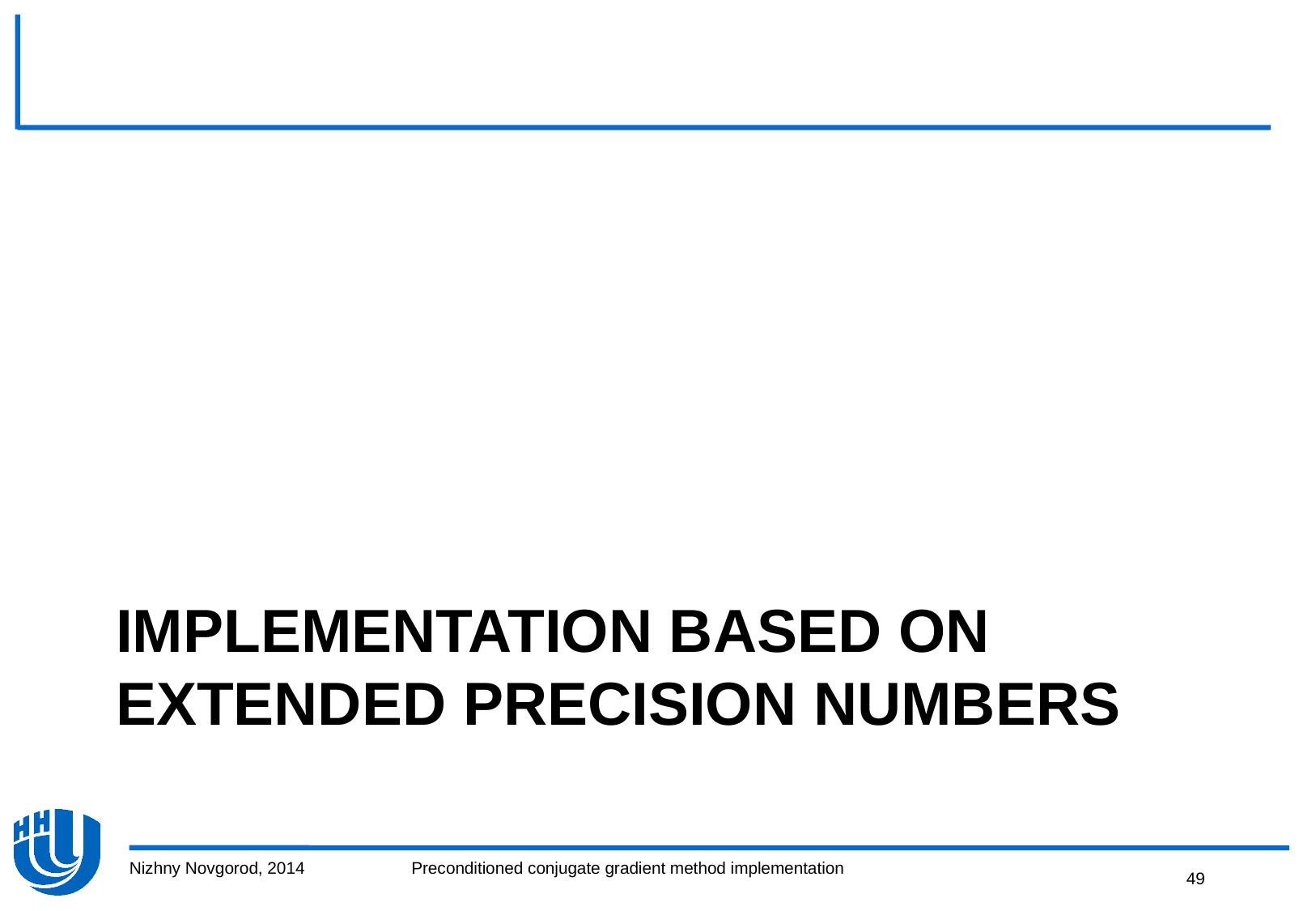

# Implementation based on extended precision numbers
Nizhny Novgorod, 2014
Preconditioned conjugate gradient method implementation
49